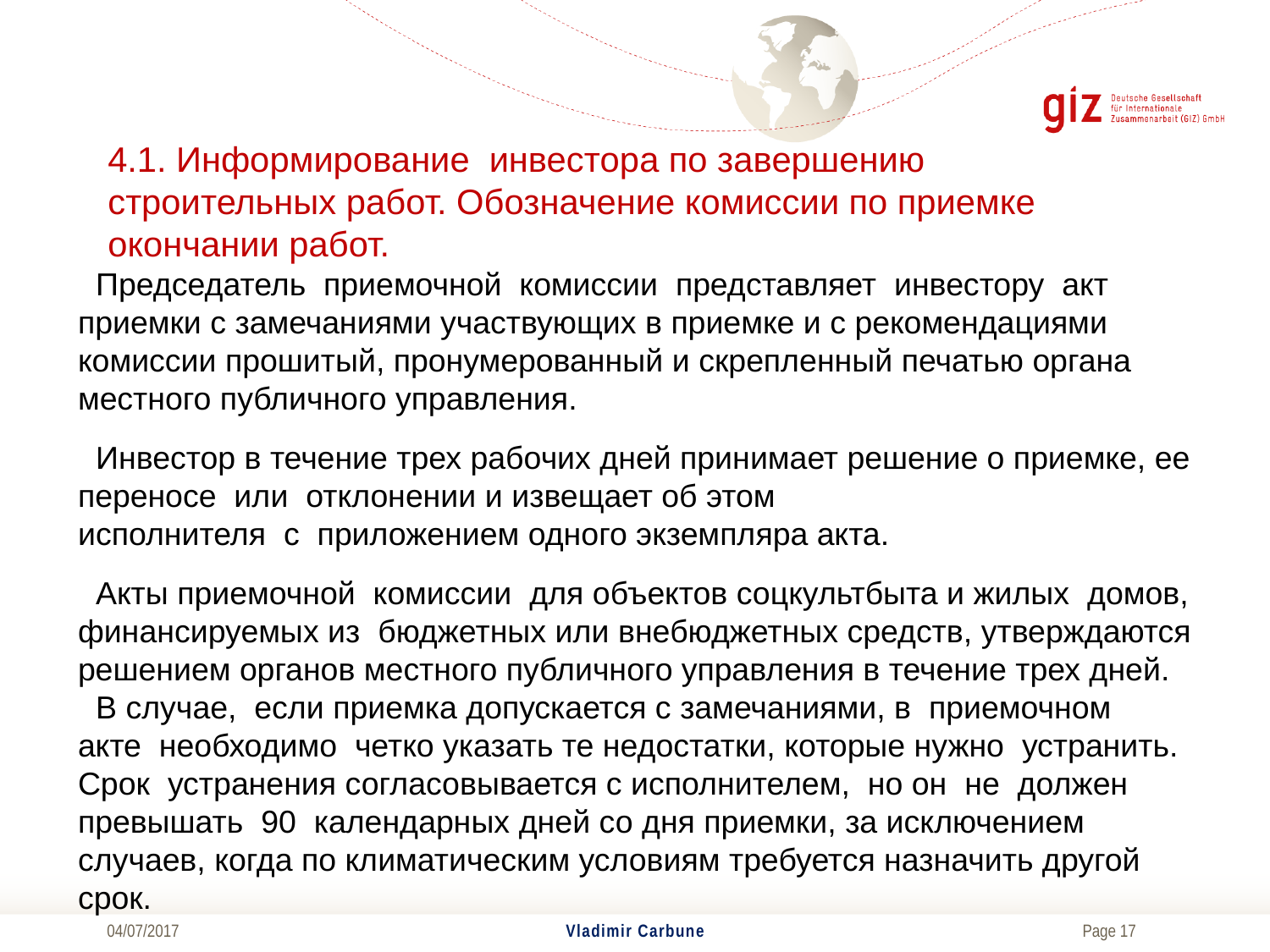

# 4.1. Информирование  инвестора по завершению строительных работ. Обозначение комиссии по приемке  окончании работ.
  Председатель  приемочной  комиссии  представляет  инвестору  акт приемки с замечаниями участвующих в приемке и с рекомендациями комиссии прошитый, пронумерованный и скрепленный печатью органа местного публичного управления.
  Инвестор в течение трех рабочих дней принимает решение о приемке, ее переносе  или  отклонении и извещает об этом исполнителя  с  приложением одного экземпляра акта.
  Акты приемочной  комиссии  для объектов соцкультбыта и жилых  домов, финансируемых из  бюджетных или внебюджетных средств, утверждаются решением органов местного публичного управления в течение трех дней.
  В случае,  если приемка допускается с замечаниями, в  приемочном акте  необходимо  четко указать те недостатки, которые нужно  устранить. Срок  устранения согласовывается с исполнителем,  но он  не  должен превышать  90  календарных дней со дня приемки, за исключением случаев, когда по климатическим условиям требуется назначить другой срок.

04/07/2017
Vladimir Carbune